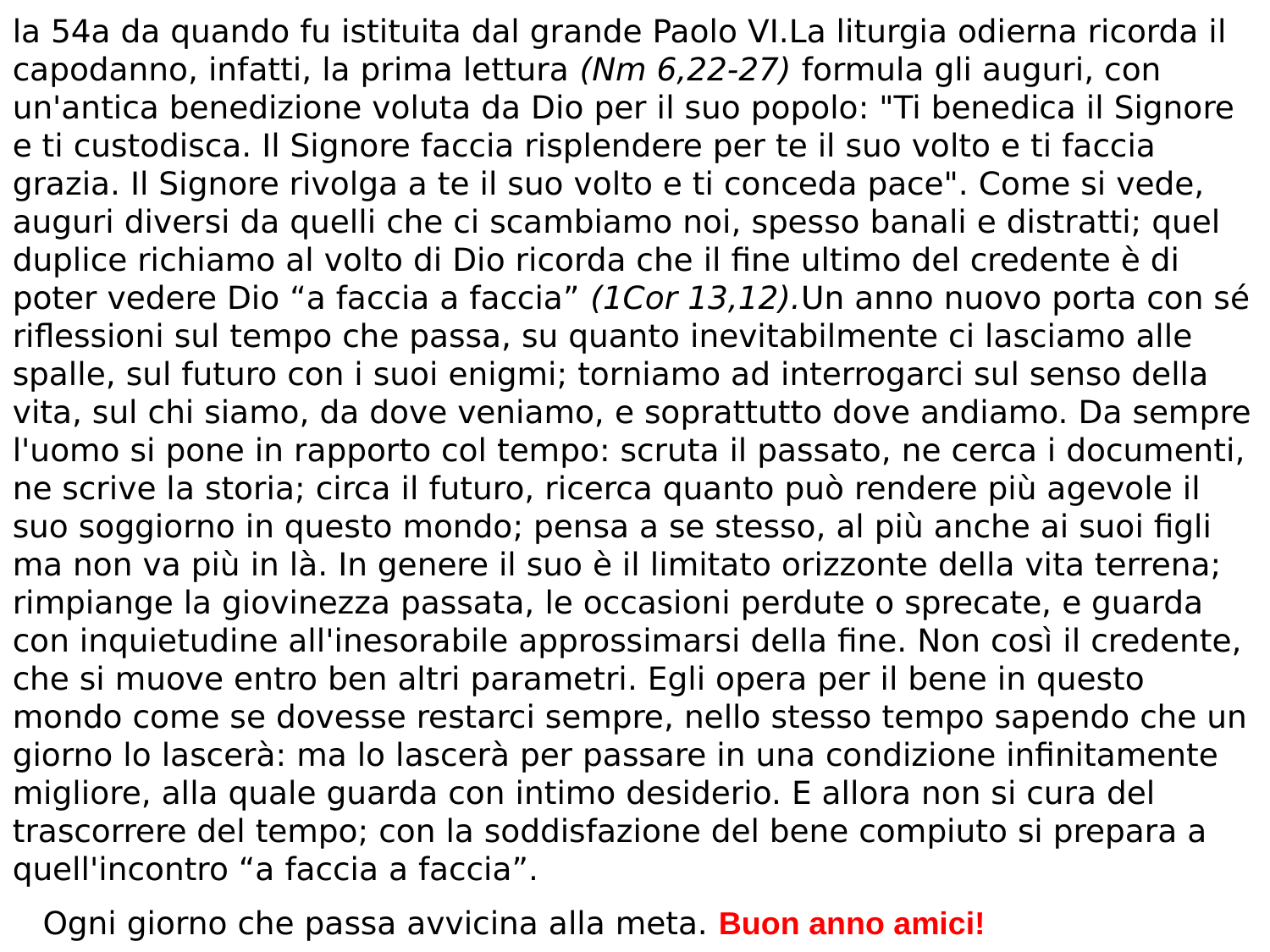

la 54a da quando fu istituita dal grande Paolo VI.La liturgia odierna ricorda il capodanno, infatti, la prima lettura (Nm 6,22-27) formula gli auguri, con un'antica benedizione voluta da Dio per il suo popolo: "Ti benedica il Signore e ti custodisca. Il Signore faccia risplendere per te il suo volto e ti faccia grazia. Il Signore rivolga a te il suo volto e ti conceda pace". Come si vede, auguri diversi da quelli che ci scambiamo noi, spesso banali e distratti; quel duplice richiamo al volto di Dio ricorda che il fine ultimo del credente è di poter vedere Dio “a faccia a faccia” (1Cor 13,12).Un anno nuovo porta con sé riflessioni sul tempo che passa, su quanto inevitabilmente ci lasciamo alle spalle, sul futuro con i suoi enigmi; torniamo ad interrogarci sul senso della vita, sul chi siamo, da dove veniamo, e soprattutto dove andiamo. Da sempre l'uomo si pone in rapporto col tempo: scruta il passato, ne cerca i documenti, ne scrive la storia; circa il futuro, ricerca quanto può rendere più agevole il suo soggiorno in questo mondo; pensa a se stesso, al più anche ai suoi figli ma non va più in là. In genere il suo è il limitato orizzonte della vita terrena; rimpiange la giovinezza passata, le occasioni perdute o sprecate, e guarda con inquietudine all'inesorabile approssimarsi della fine. Non così il credente, che si muove entro ben altri parametri. Egli opera per il bene in questo mondo come se dovesse restarci sempre, nello stesso tempo sapendo che un giorno lo lascerà: ma lo lascerà per passare in una condizione infinitamente migliore, alla quale guarda con intimo desiderio. E allora non si cura del trascorrere del tempo; con la soddisfazione del bene compiuto si prepara a quell'incontro “a faccia a faccia”.
   Ogni giorno che passa avvicina alla meta. Buon anno amici!